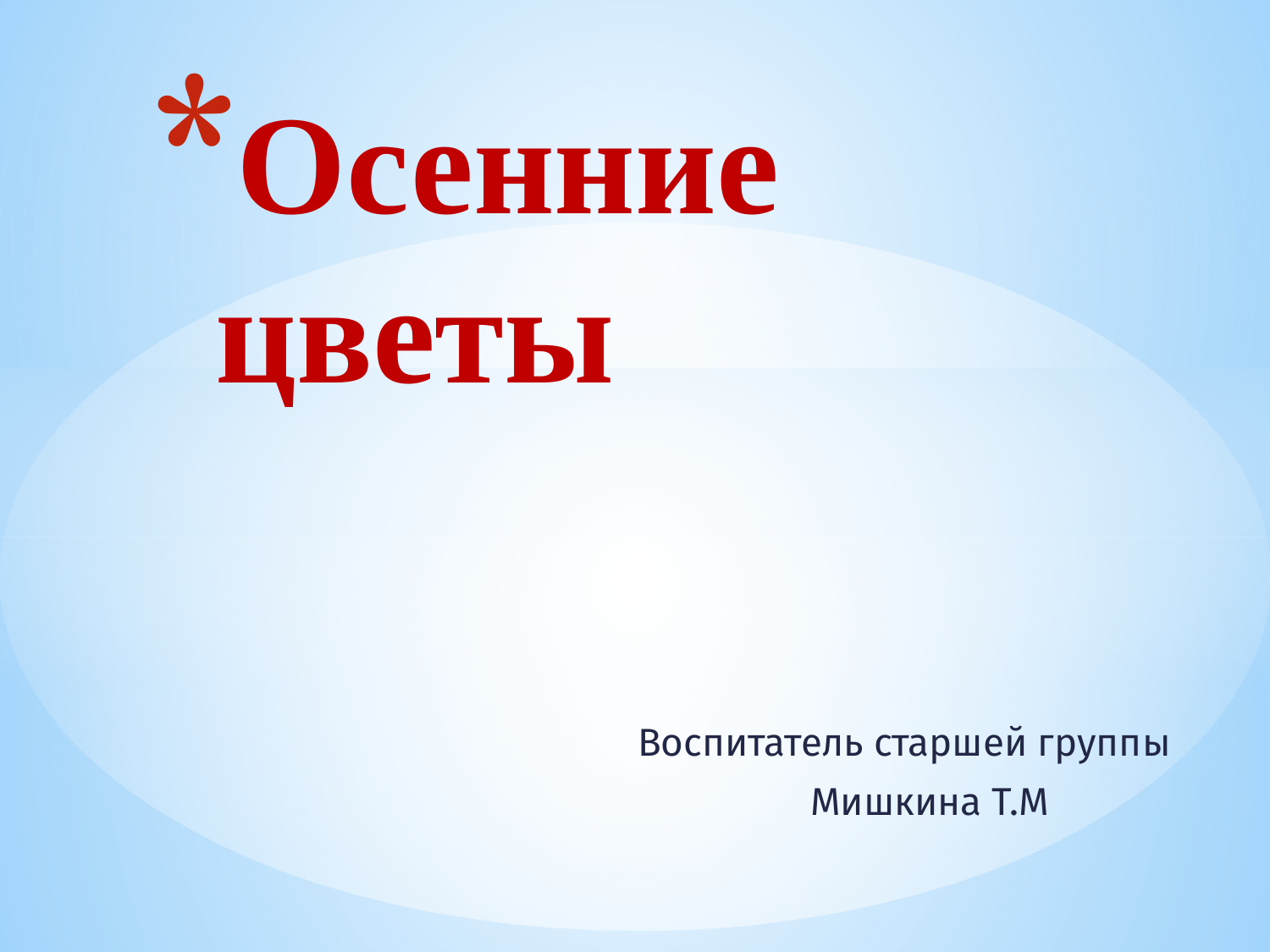

# Осенние цветы
Воспитатель старшей группы
                 Мишкина Т.М